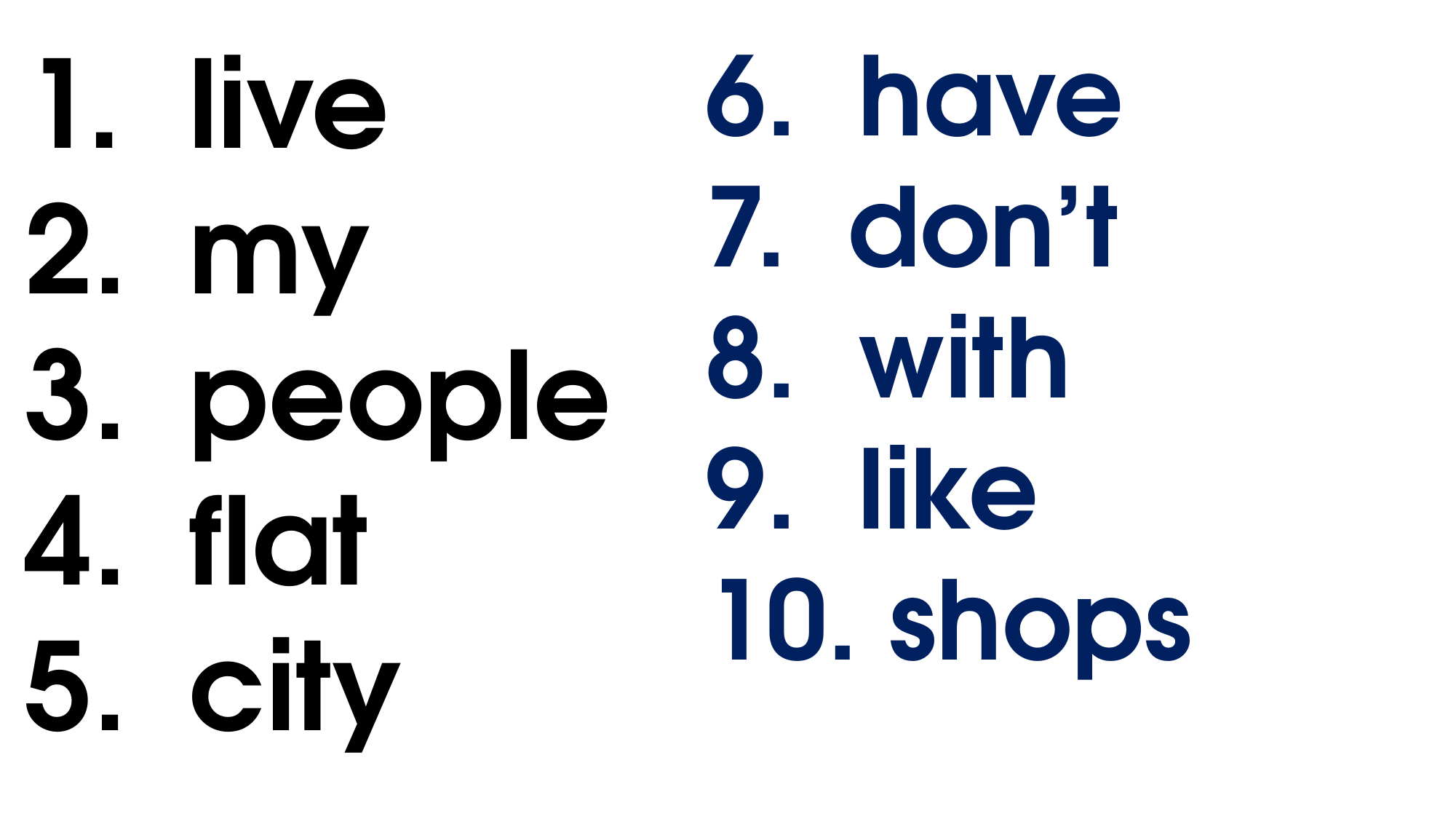

live
my
people
flat
city
6.  have
7.  don’t
8.  with
9.  like
10. shops